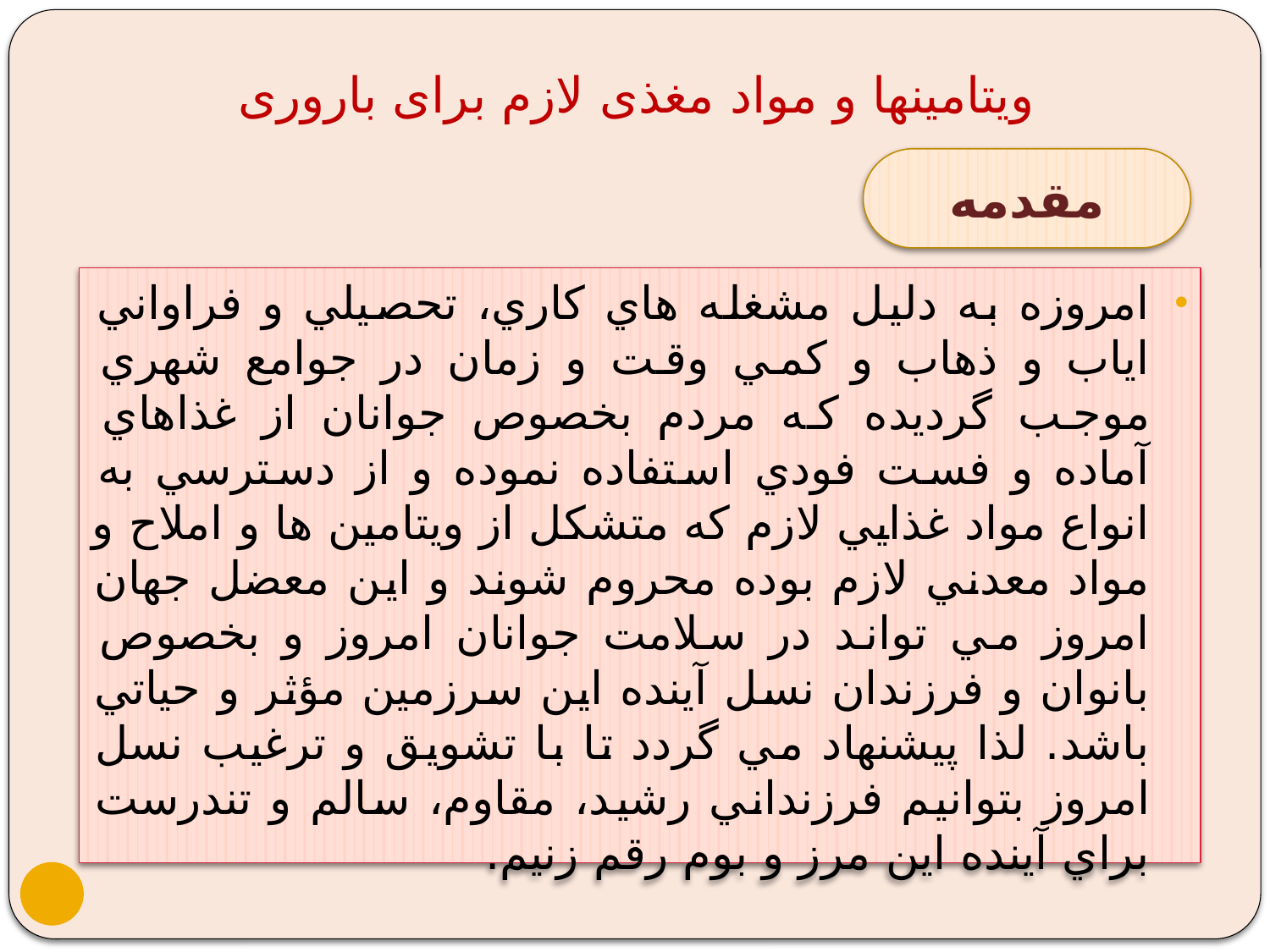

# ویتامینها و مواد مغذی لازم برای باروری
مقدمه
امروزه به دليل مشغله هاي كاري، تحصيلي و فراواني اياب و ذهاب و كمي وقت و زمان در جوامع شهري موجب گرديده كه مردم بخصوص جوانان از غذاهاي آماده و فست فودي استفاده نموده و از دسترسي به انواع مواد غذايي لازم كه متشكل از ويتامين ها و املاح و مواد معدني لازم بوده محروم شوند و اين معضل جهان امروز مي تواند در سلامت جوانان امروز و بخصوص بانوان و فرزندان نسل آينده اين سرزمين مؤثر و حياتي باشد. لذا پيشنهاد مي گردد تا با تشويق و ترغيب نسل امروز بتوانيم فرزنداني رشيد، مقاوم، سالم و تندرست براي آينده اين مرز و بوم رقم زنيم.

‌